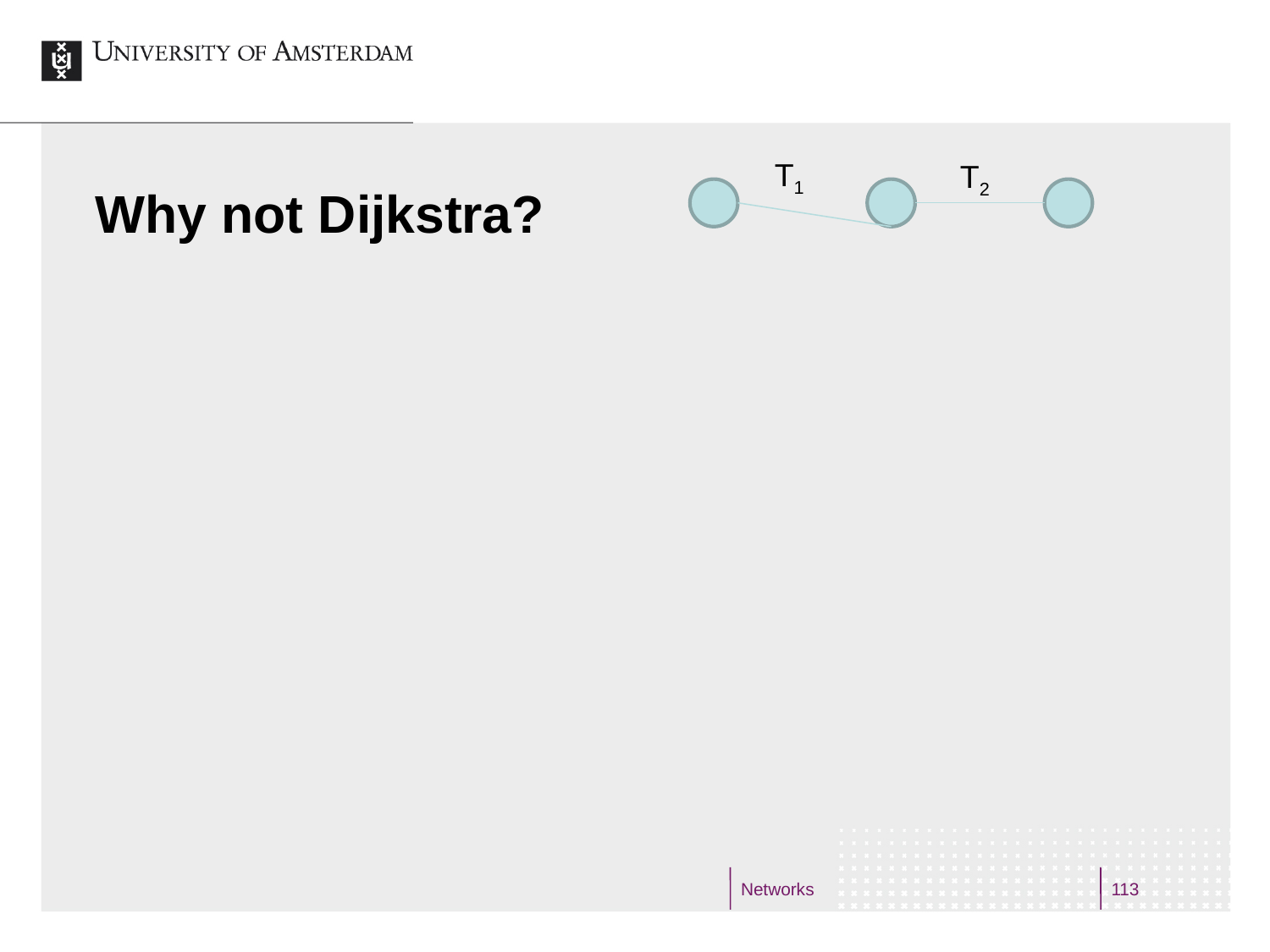

T1
T2

# Why not Dijkstra?

Networks
113